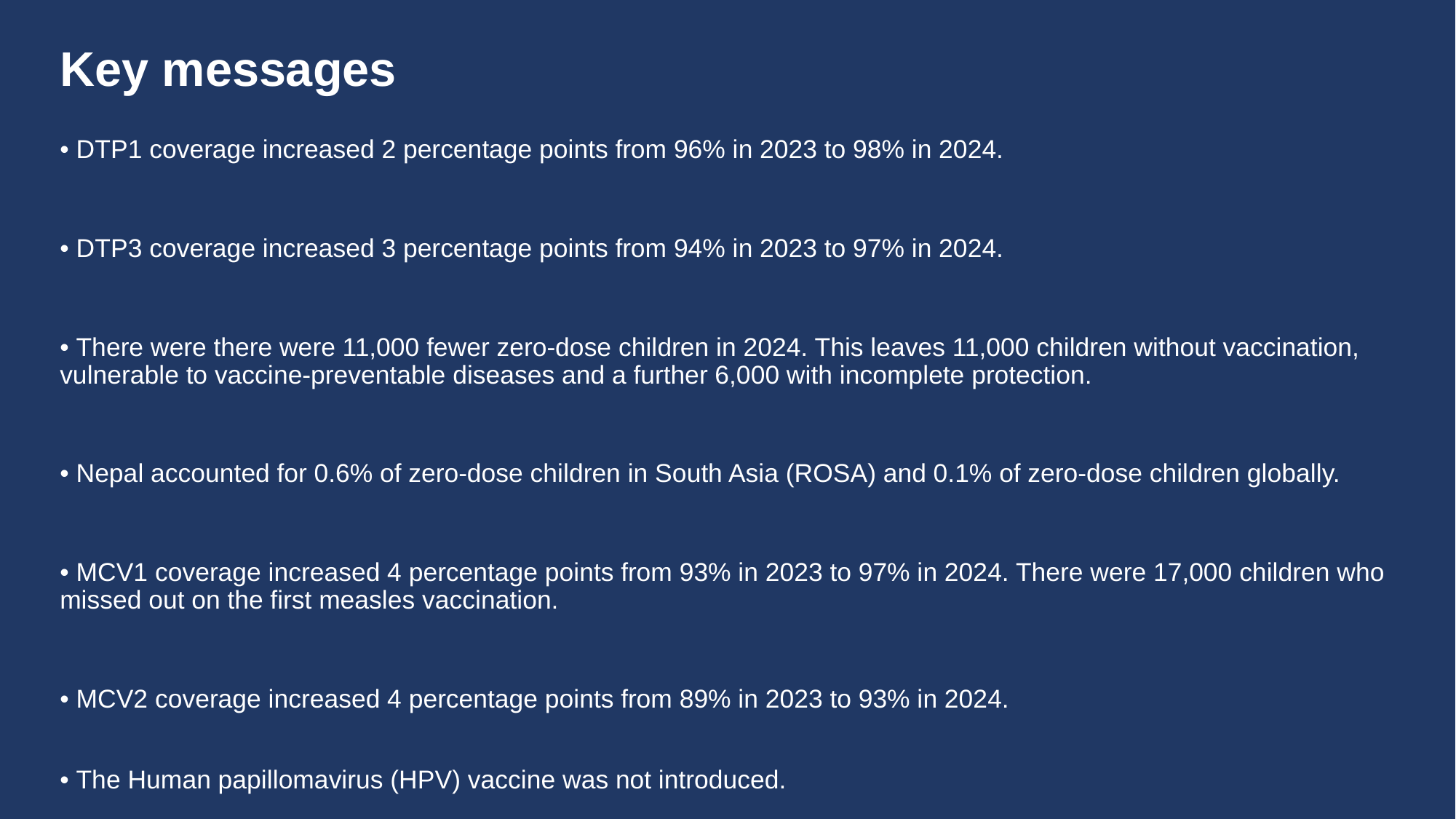

# Key messages
• DTP1 coverage increased 2 percentage points from 96% in 2023 to 98% in 2024.

• DTP3 coverage increased 3 percentage points from 94% in 2023 to 97% in 2024.

• There were there were 11,000 fewer zero-dose children in 2024. This leaves 11,000 children without vaccination, vulnerable to vaccine-preventable diseases and a further 6,000 with incomplete protection.

• Nepal accounted for 0.6% of zero-dose children in South Asia (ROSA) and 0.1% of zero-dose children globally.

• MCV1 coverage increased 4 percentage points from 93% in 2023 to 97% in 2024. There were 17,000 children who missed out on the first measles vaccination.

• MCV2 coverage increased 4 percentage points from 89% in 2023 to 93% in 2024.

• The Human papillomavirus (HPV) vaccine was not introduced.